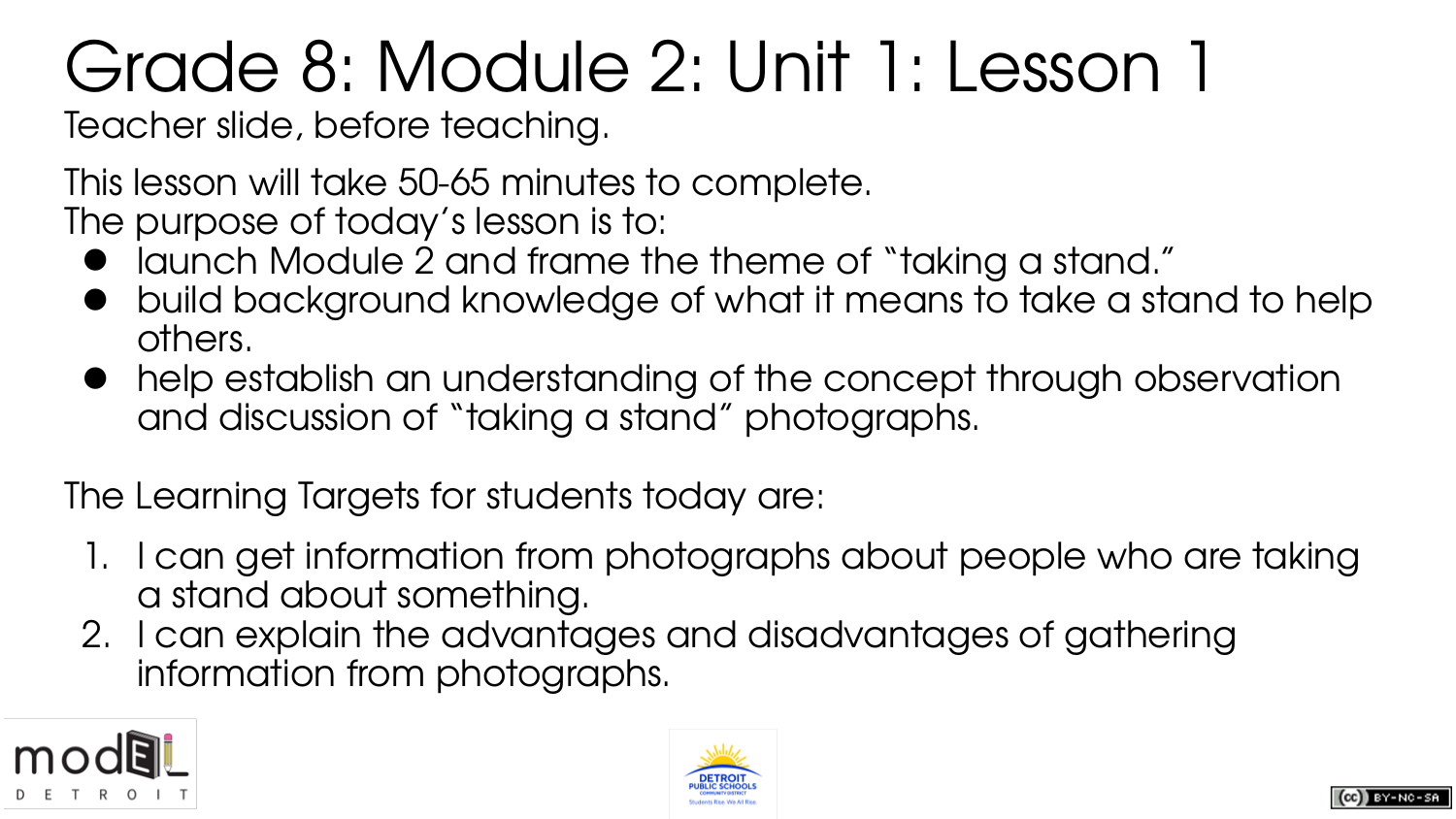

# Grade 8: Module 2: Unit 1: Lesson 1
Teacher slide, before teaching.
This lesson will take 50-65 minutes to complete.
The purpose of today’s lesson is to:
launch Module 2 and frame the theme of “taking a stand.”
build background knowledge of what it means to take a stand to help others.
help establish an understanding of the concept through observation and discussion of “taking a stand” photographs.

The Learning Targets for students today are:
I can get information from photographs about people who are taking a stand about something.
I can explain the advantages and disadvantages of gathering information from photographs.